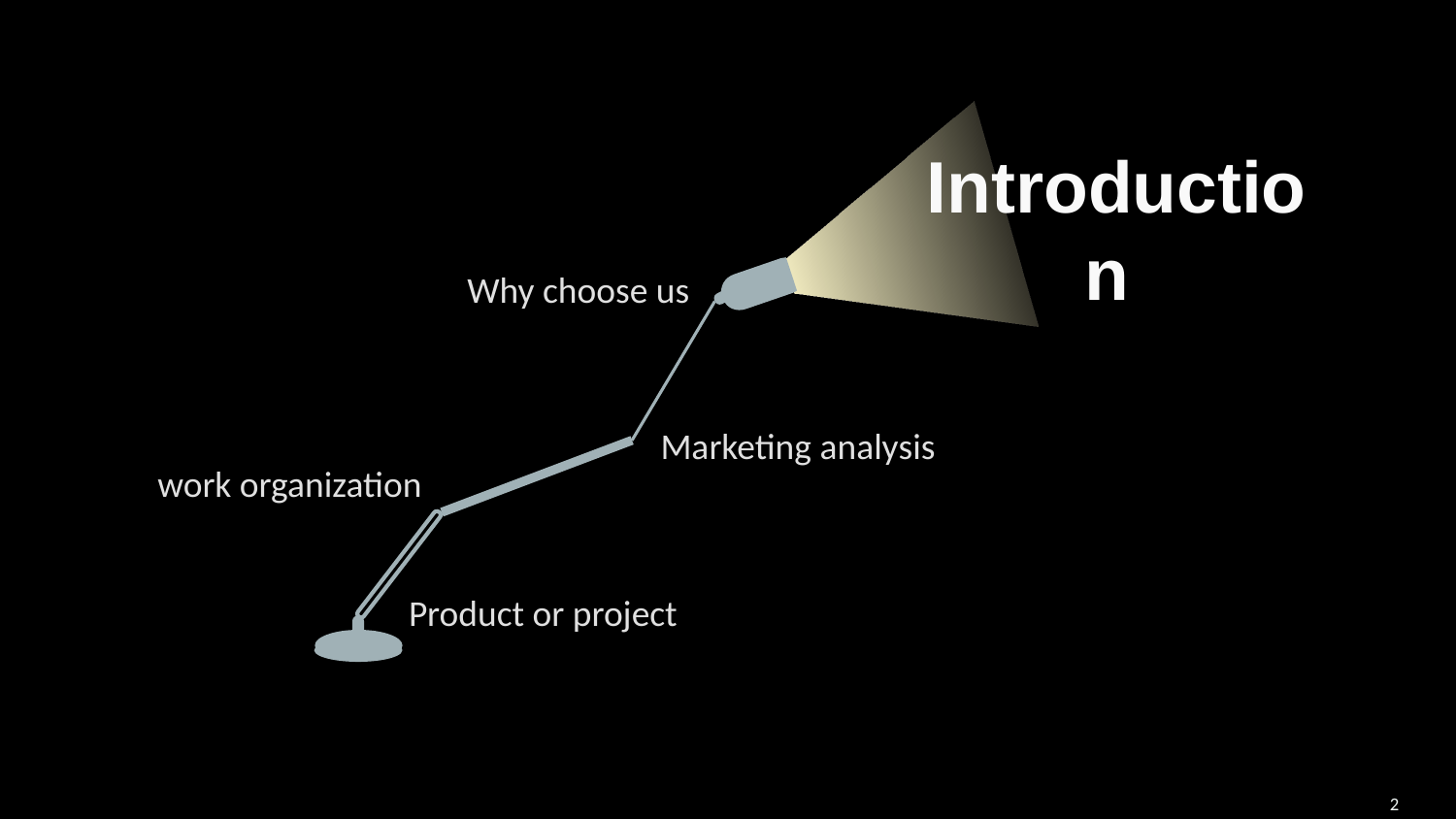

Introduction
Why choose us

Marketing analysis
work organization

Product or project